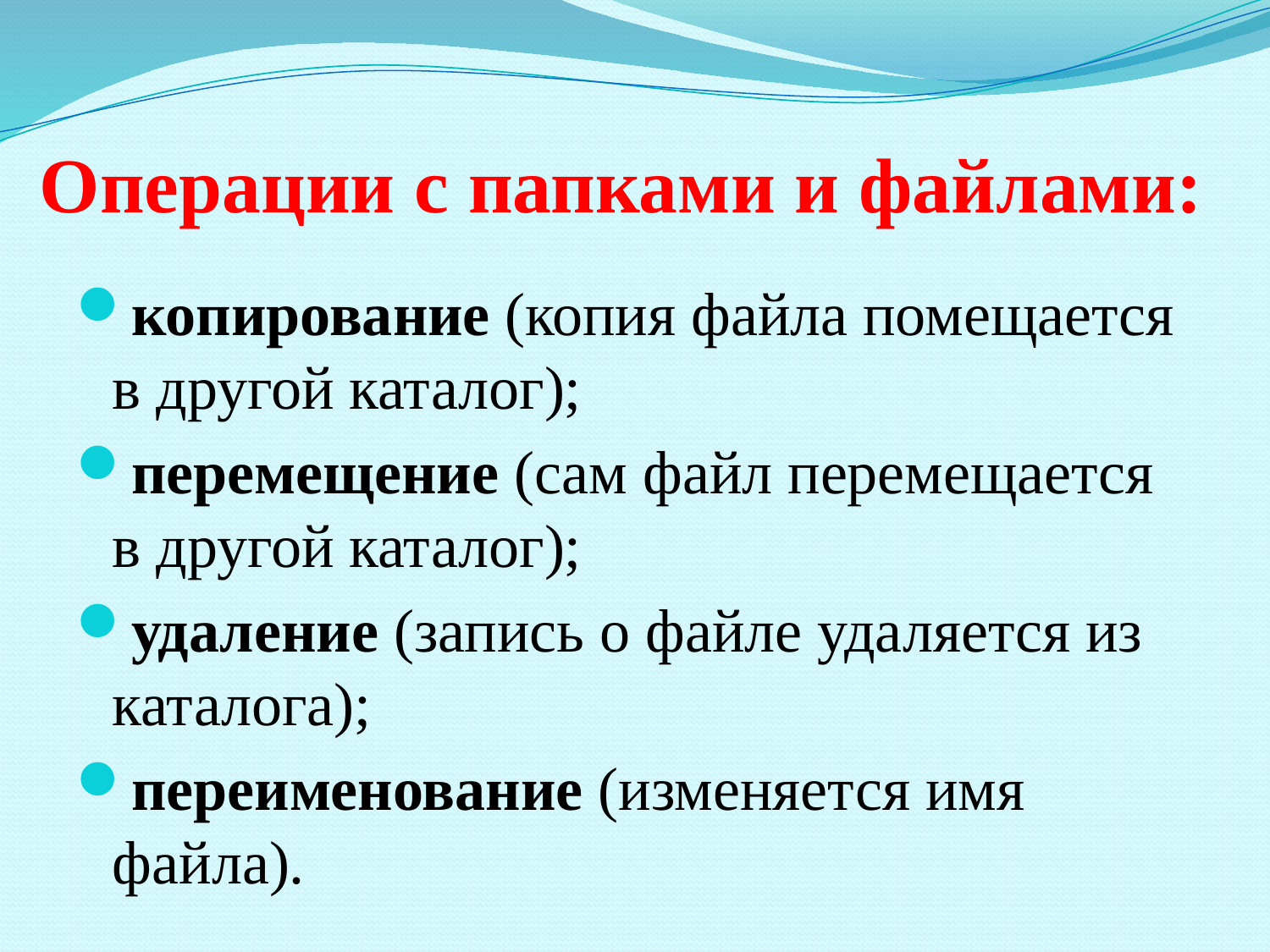

# Операции с папками и файлами:
копирование (копия файла помещается в другой каталог);
перемещение (сам файл перемещается в другой каталог);
удаление (запись о файле удаляется из каталога);
переименование (изменяется имя файла).